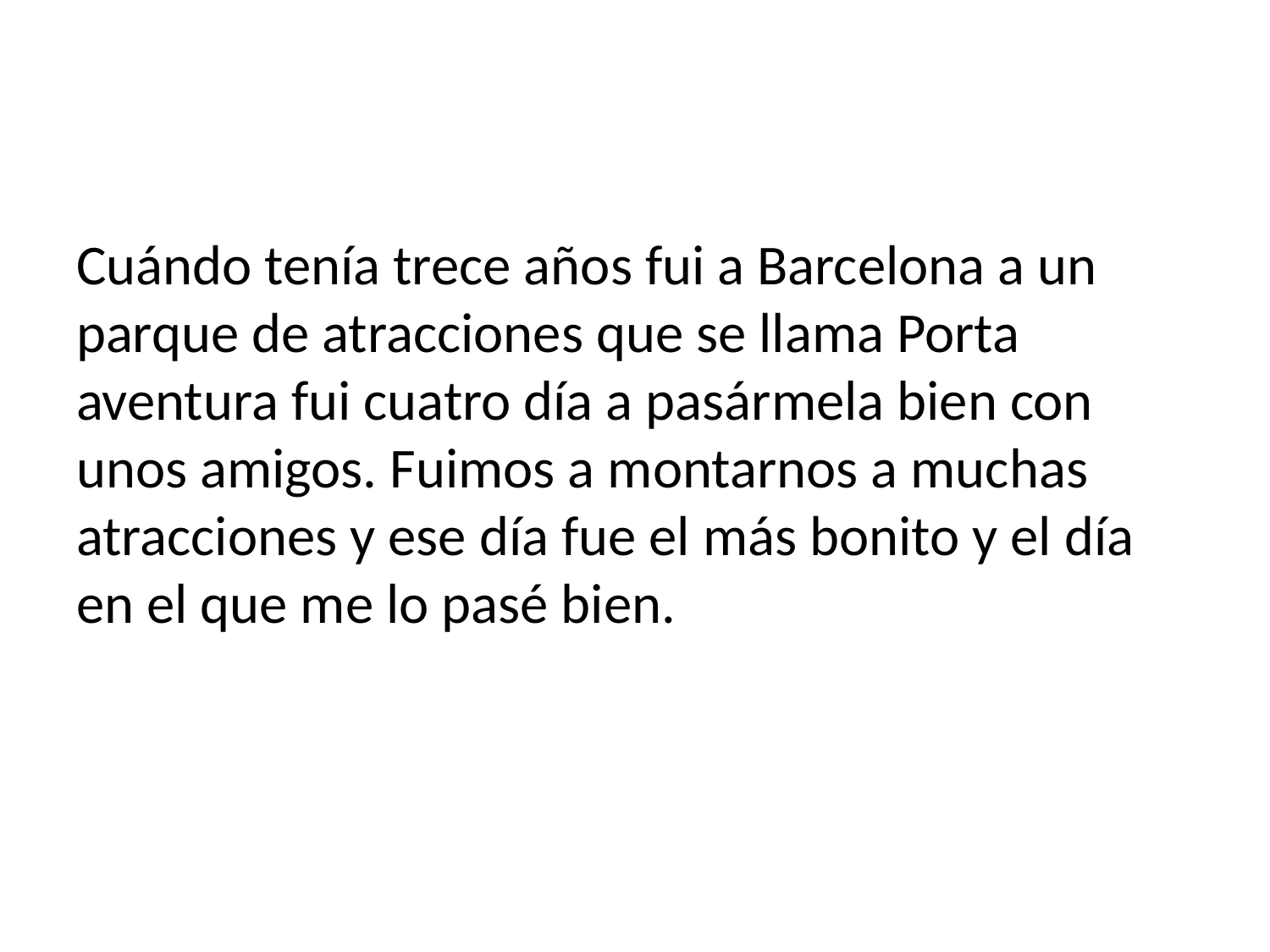

Cuándo tenía trece años fui a Barcelona a un parque de atracciones que se llama Porta aventura fui cuatro día a pasármela bien con unos amigos. Fuimos a montarnos a muchas atracciones y ese día fue el más bonito y el día en el que me lo pasé bien.